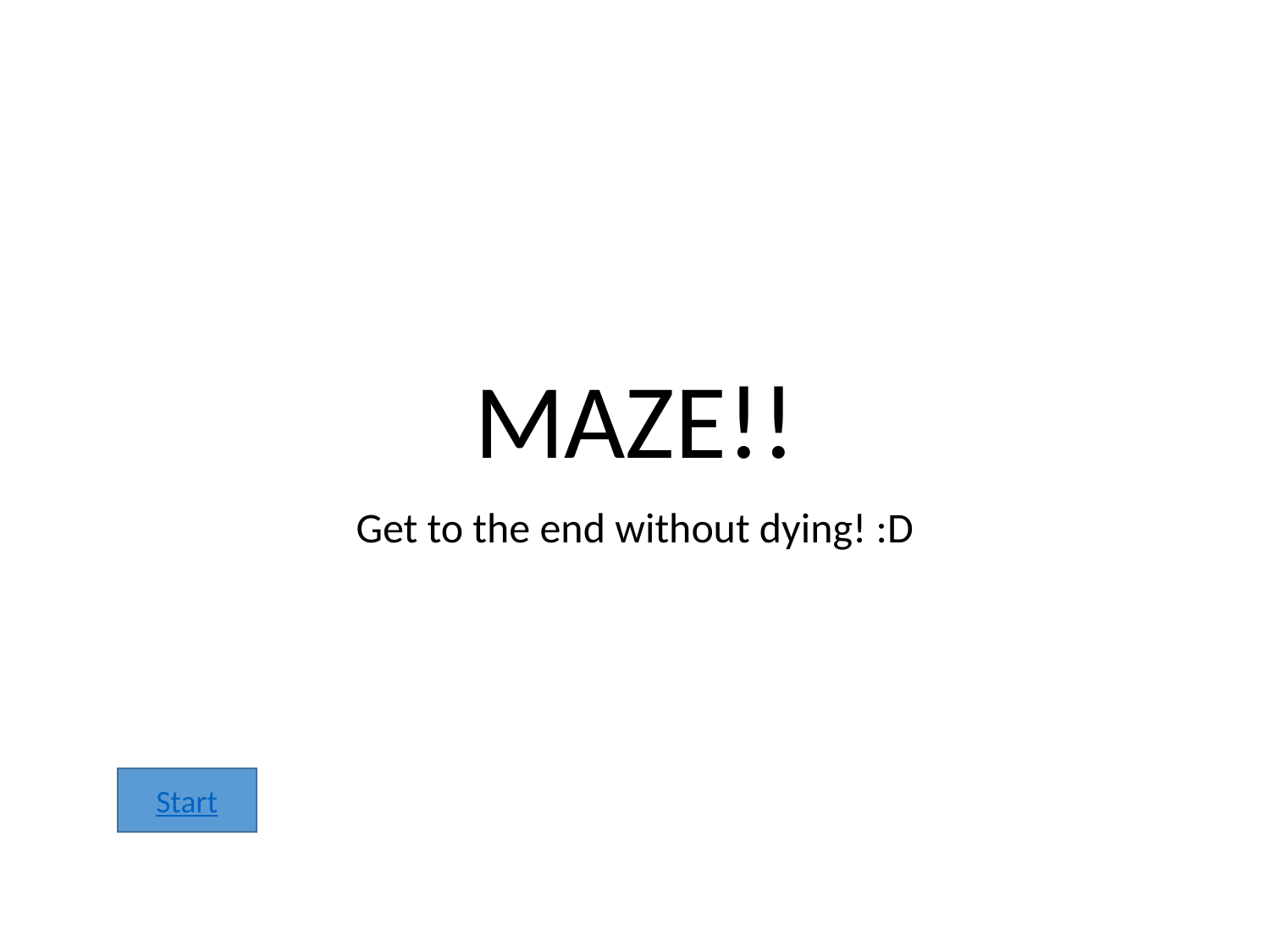

# MAZE!!
Get to the end without dying! :D
Start